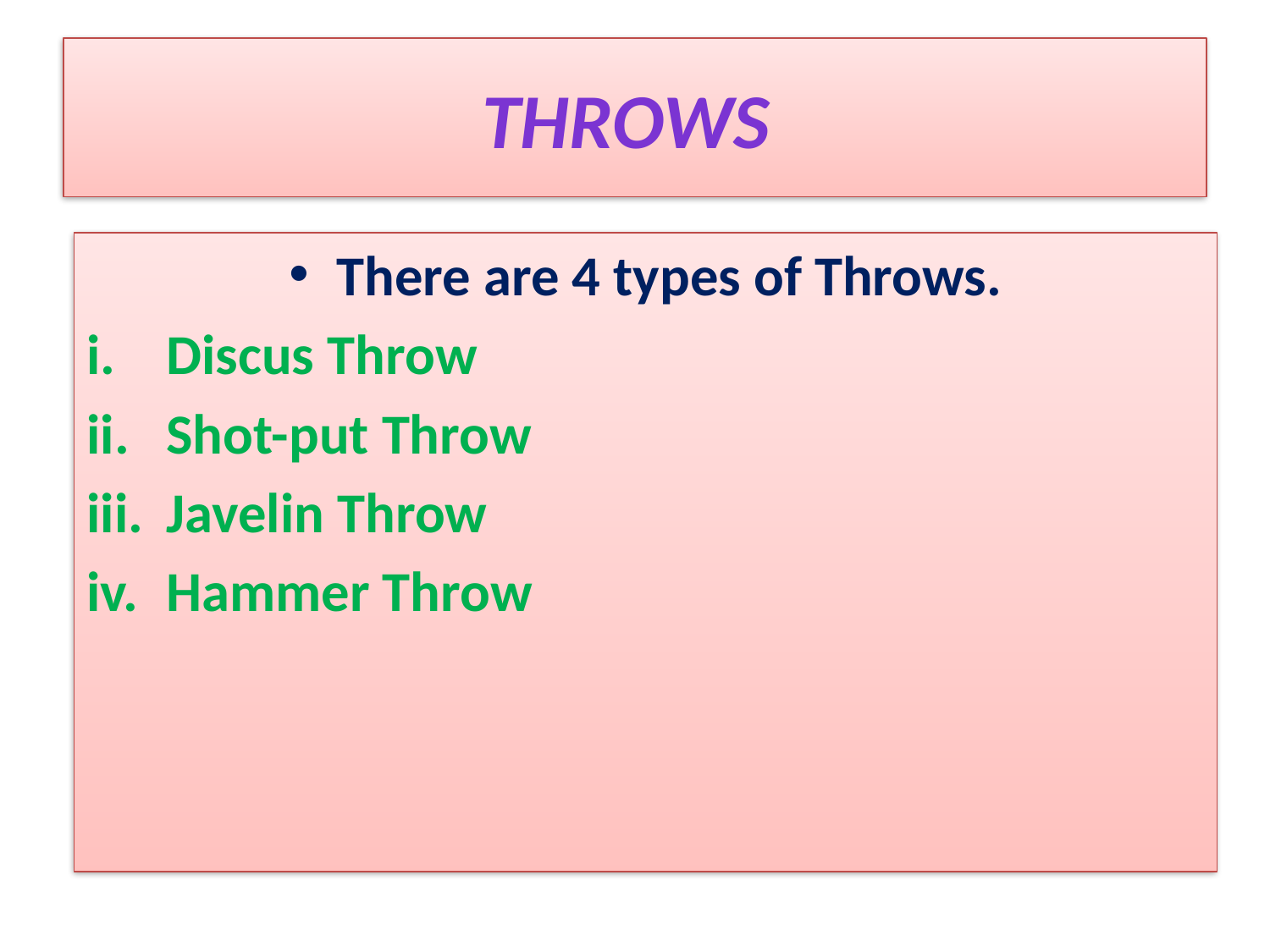

# throws
There are 4 types of Throws.
Discus Throw
Shot-put Throw
Javelin Throw
Hammer Throw